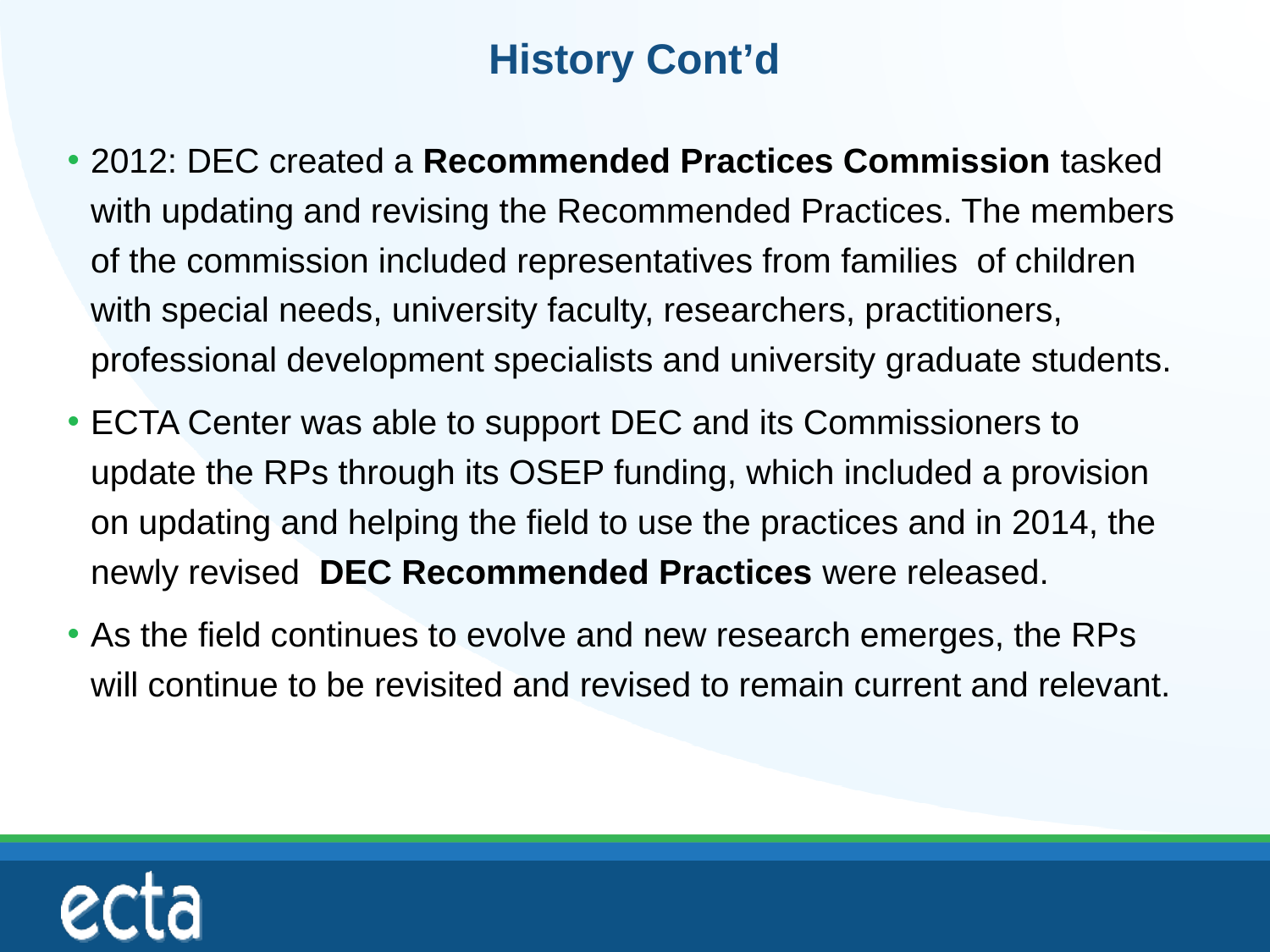

# History Cont’d
2012: DEC created a Recommended Practices Commission tasked with updating and revising the Recommended Practices. The members of the commission included representatives from families  of children with special needs, university faculty, researchers, practitioners, professional development specialists and university graduate students.
ECTA Center was able to support DEC and its Commissioners to update the RPs through its OSEP funding, which included a provision on updating and helping the field to use the practices and in 2014, the newly revised  DEC Recommended Practices were released.
As the field continues to evolve and new research emerges, the RPs will continue to be revisited and revised to remain current and relevant.